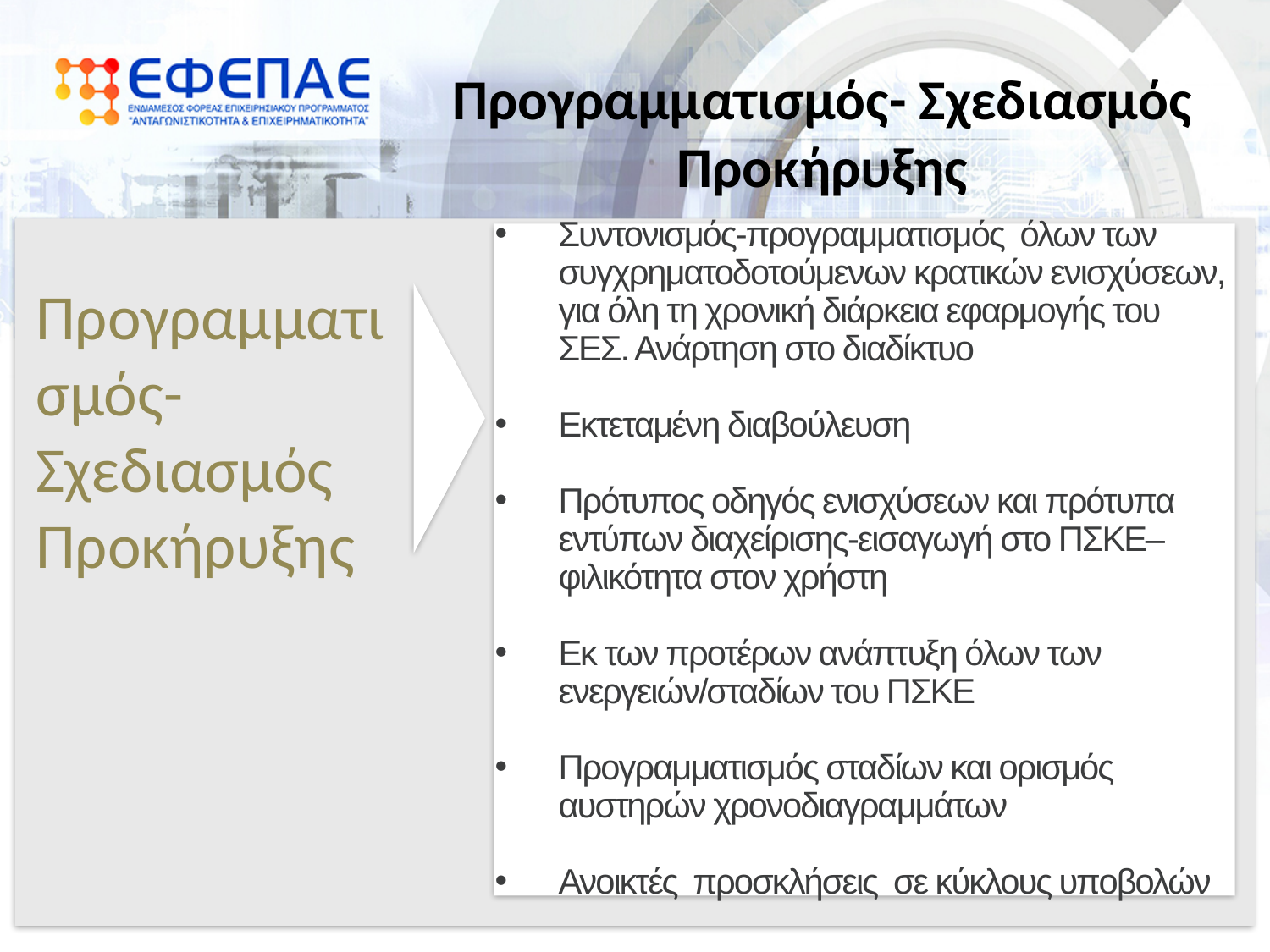

# Προγραμματισμός- Σχεδιασμός Προκήρυξης
Συντονισμός-προγραμματισμός  όλων των συγχρηματοδοτούμενων κρατικών ενισχύσεων, για όλη τη χρονική διάρκεια εφαρμογής του ΣΕΣ. Ανάρτηση στο διαδίκτυο

Εκτεταμένη διαβούλευση

Πρότυπος οδηγός ενισχύσεων και πρότυπα εντύπων διαχείρισης-εισαγωγή στο ΠΣΚΕ– φιλικότητα στον χρήστη

Εκ των προτέρων ανάπτυξη όλων των ενεργειών/σταδίων του ΠΣΚΕ

Προγραμματισμός σταδίων και ορισμός αυστηρών χρονοδιαγραμμάτων

Ανοικτές  προσκλήσεις  σε κύκλους υποβολών

Προγραμματισμός-Σχεδιασμός Προκήρυξης